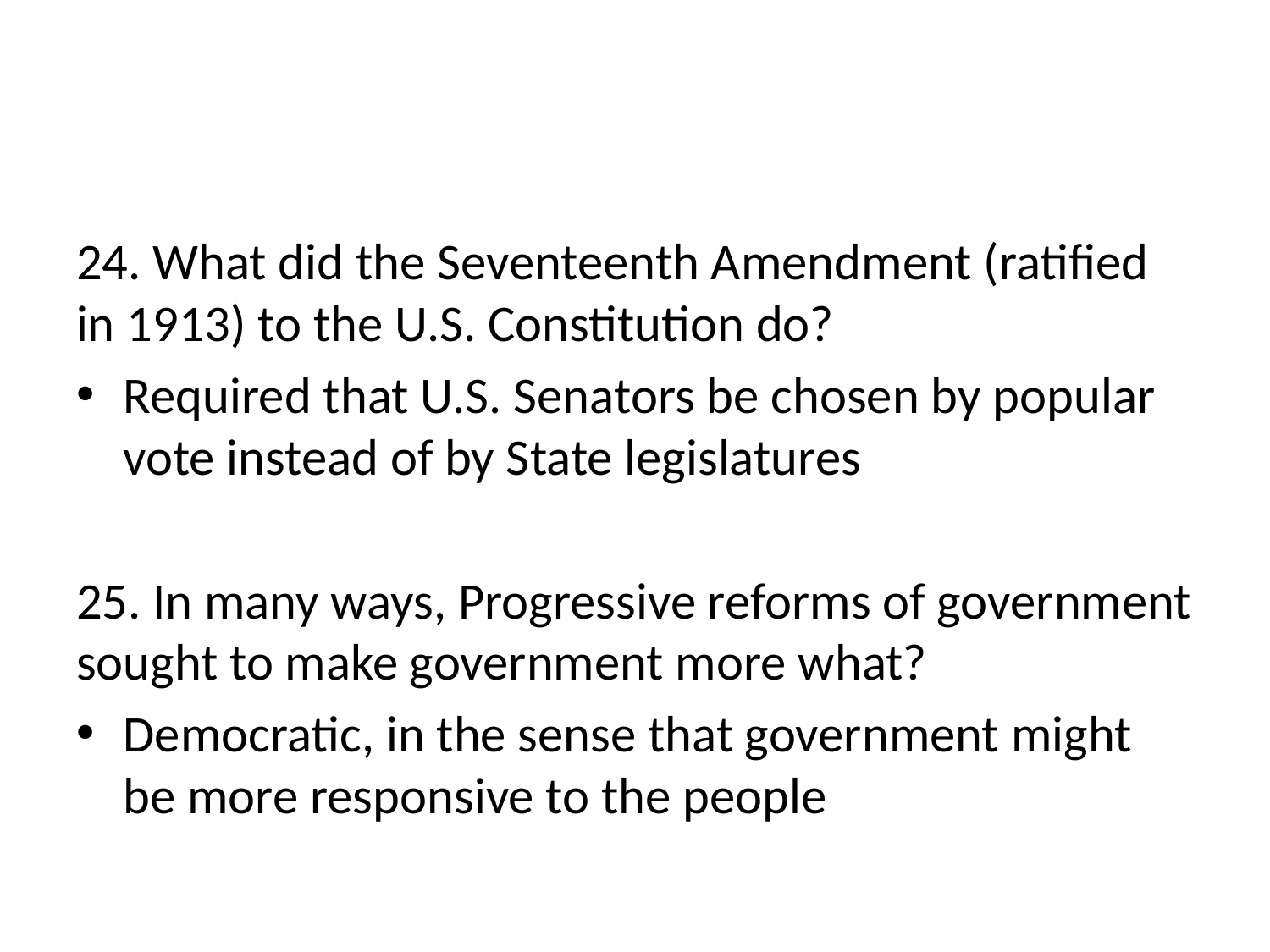

#
24. What did the Seventeenth Amendment (ratified in 1913) to the U.S. Constitution do?
Required that U.S. Senators be chosen by popular vote instead of by State legislatures

25. In many ways, Progressive reforms of government sought to make government more what?
Democratic, in the sense that government might be more responsive to the people